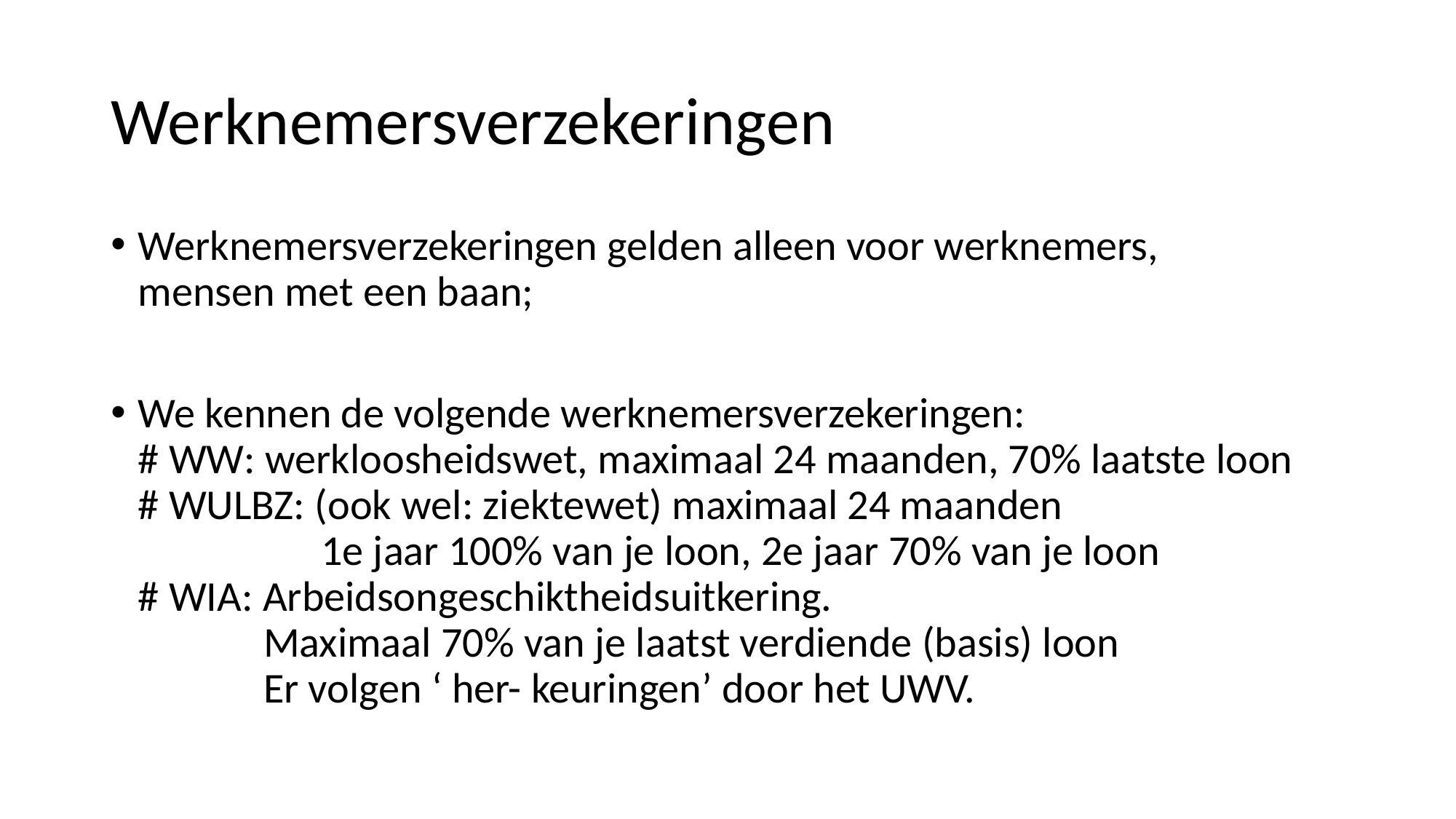

# Werknemersverzekeringen
Werknemersverzekeringen gelden alleen voor werknemers,
mensen met een baan;

We kennen de volgende werknemersverzekeringen:
# WW: werkloosheidswet, maximaal 24 maanden, 70% laatste loon
# WULBZ: (ook wel: ziektewet) maximaal 24 maanden
                   1e jaar 100% van je loon, 2e jaar 70% van je loon
# WIA: Arbeidsongeschiktheidsuitkering.
             Maximaal 70% van je laatst verdiende (basis) loon
             Er volgen ‘ her- keuringen’ door het UWV.